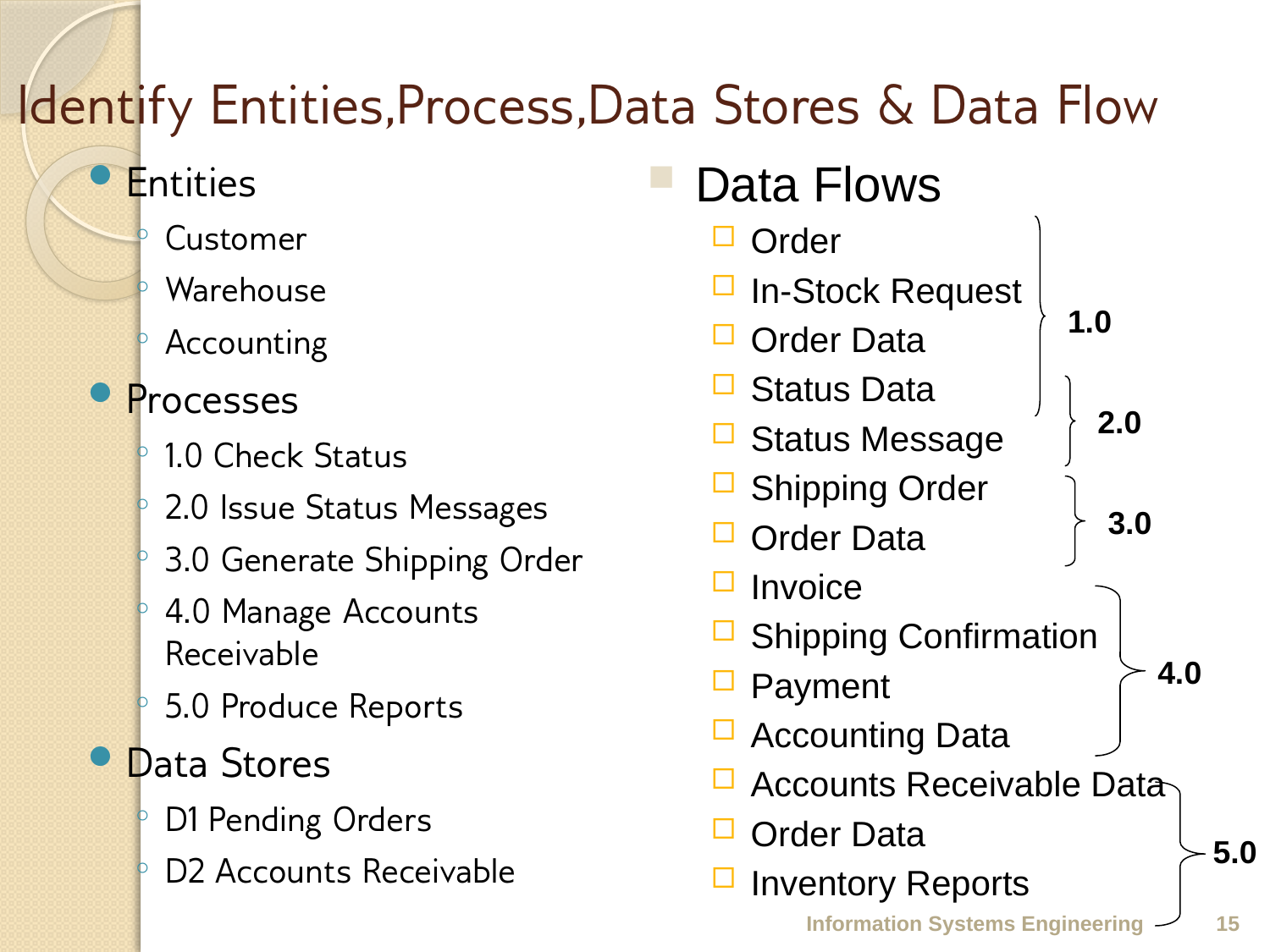

# Identify Entities,Process,Data Stores & Data Flow
Data Flows
Order
In-Stock Request
Order Data
Status Data
Status Message
Shipping Order
Order Data
Invoice
Shipping Confirmation
Payment
Accounting Data
Accounts Receivable Data
Order Data
Inventory Reports

Entities
Customer
Warehouse
Accounting
Processes
1.0 Check Status
2.0 Issue Status Messages
3.0 Generate Shipping Order
4.0 Manage Accounts   Receivable
5.0 Produce Reports
Data Stores
D1 Pending Orders
D2 Accounts Receivable

1.0

2.0

3.0

4.0

5.0
Information Systems Engineering
15